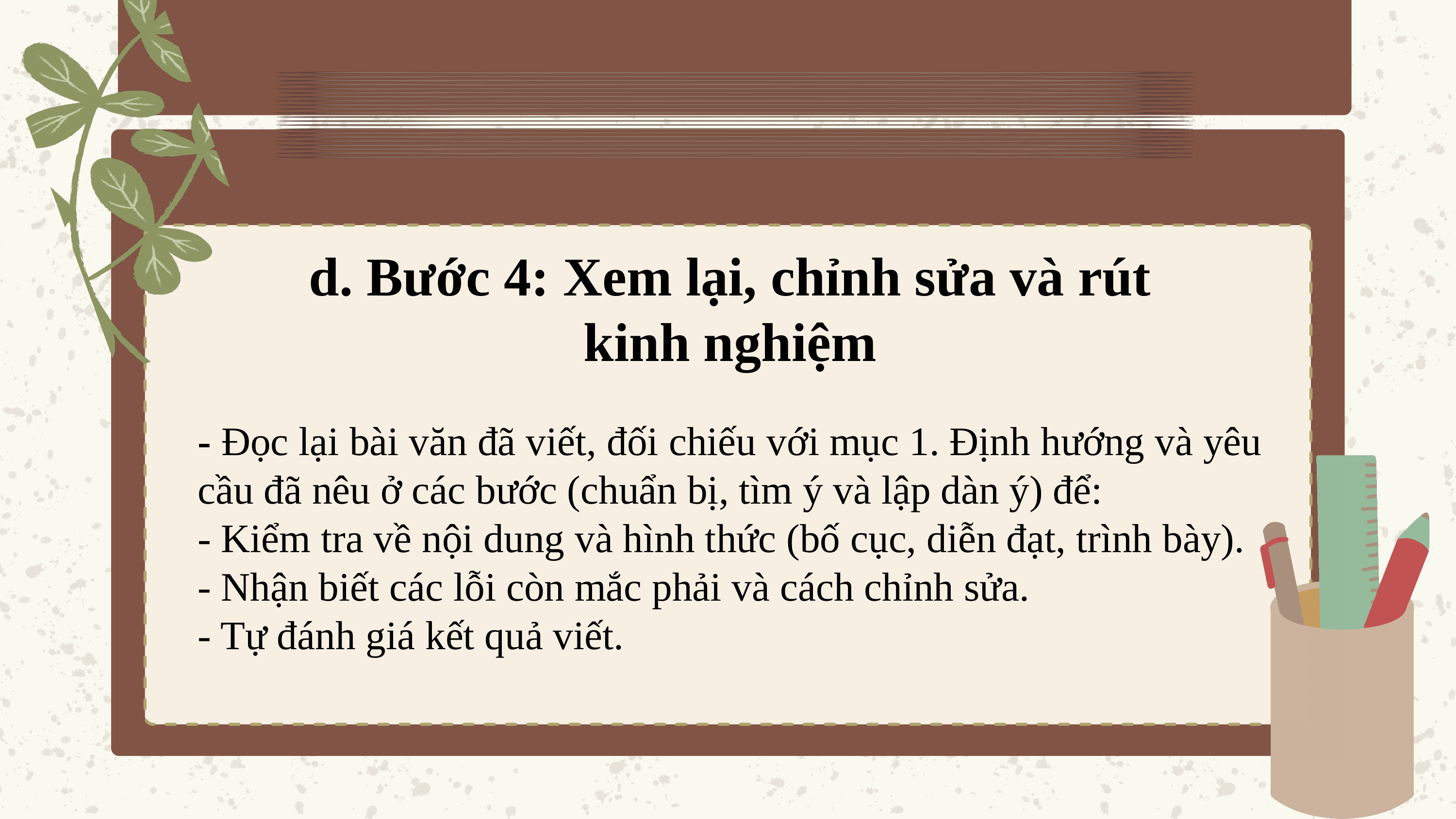

d. Bước 4: Xem lại, chỉnh sửa và rút kinh nghiệm
- Đọc lại bài văn đã viết, đối chiếu với mục 1. Định hướng và yêu cầu đã nêu ở các bước (chuẩn bị, tìm ý và lập dàn ý) để:
- Kiểm tra về nội dung và hình thức (bố cục, diễn đạt, trình bày).
- Nhận biết các lỗi còn mắc phải và cách chỉnh sửa.
- Tự đánh giá kết quả viết.